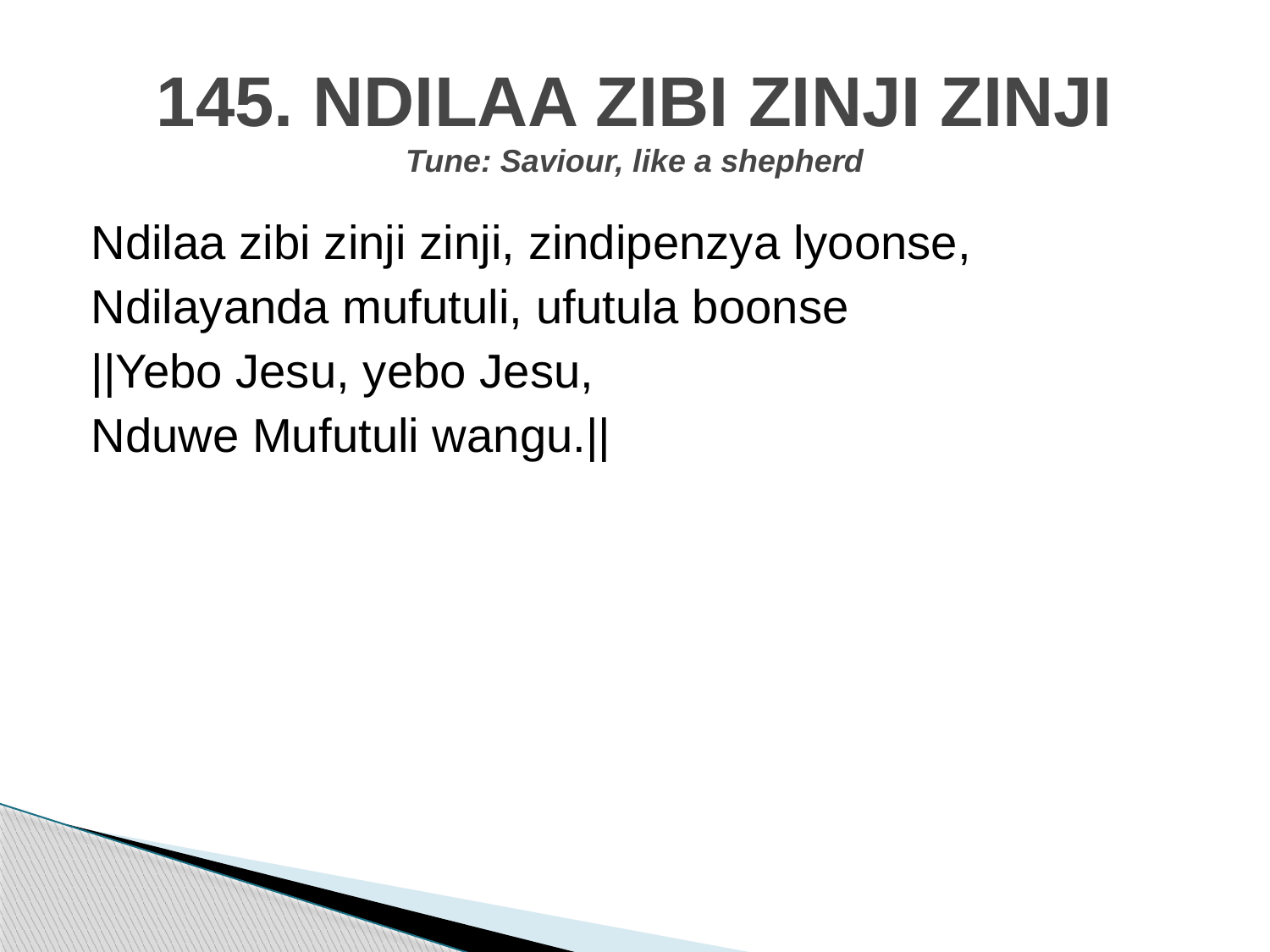

# 145. NDILAA ZIBI ZINJI ZINJI Tune: Saviour, like a shepherd
Ndilaa zibi zinji zinji, zindipenzya lyoonse,
Ndilayanda mufutuli, ufutula boonse
||Yebo Jesu, yebo Jesu,
Nduwe Mufutuli wangu.||